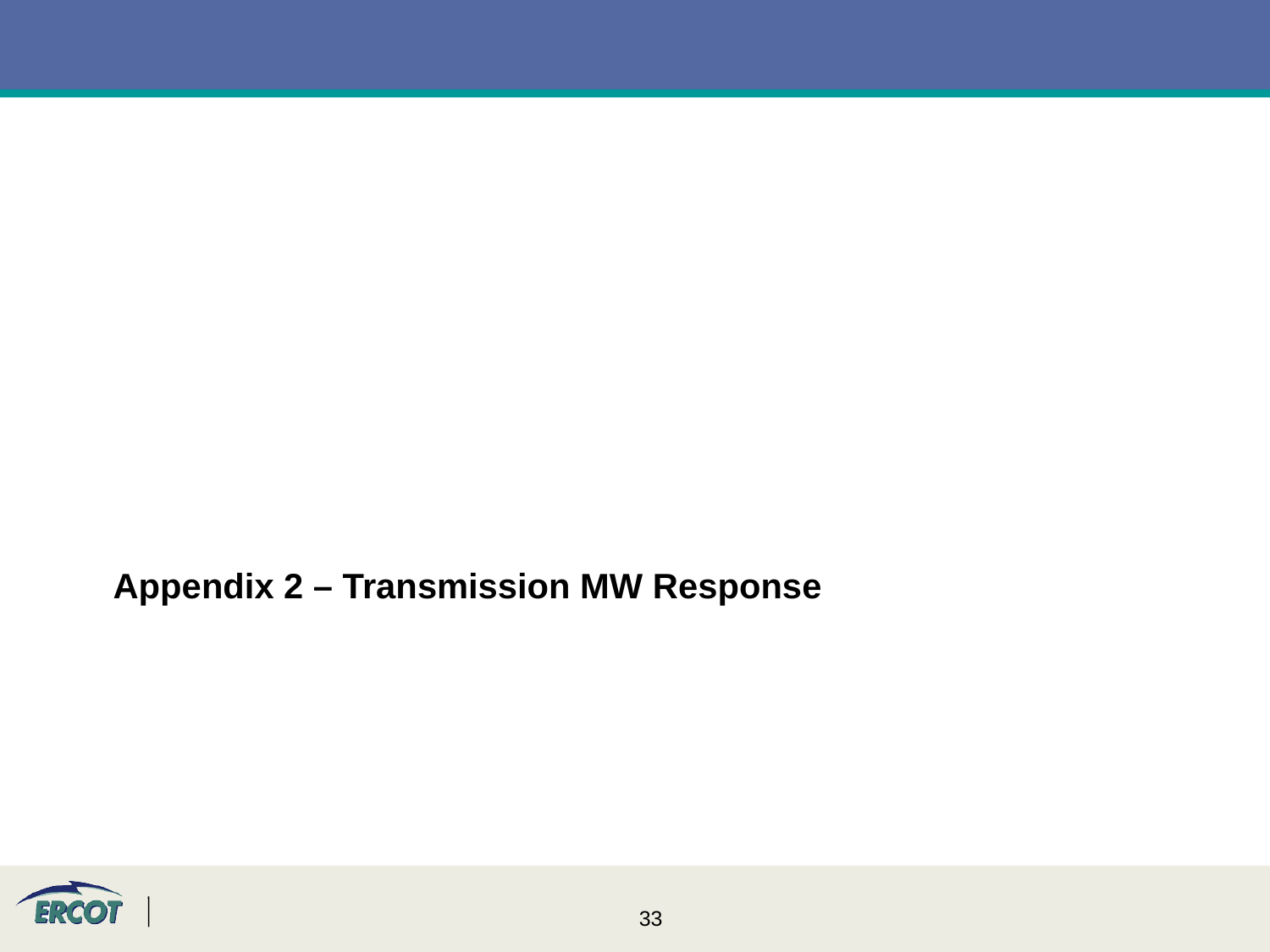

Appendix 2 – Transmission MW Response
#